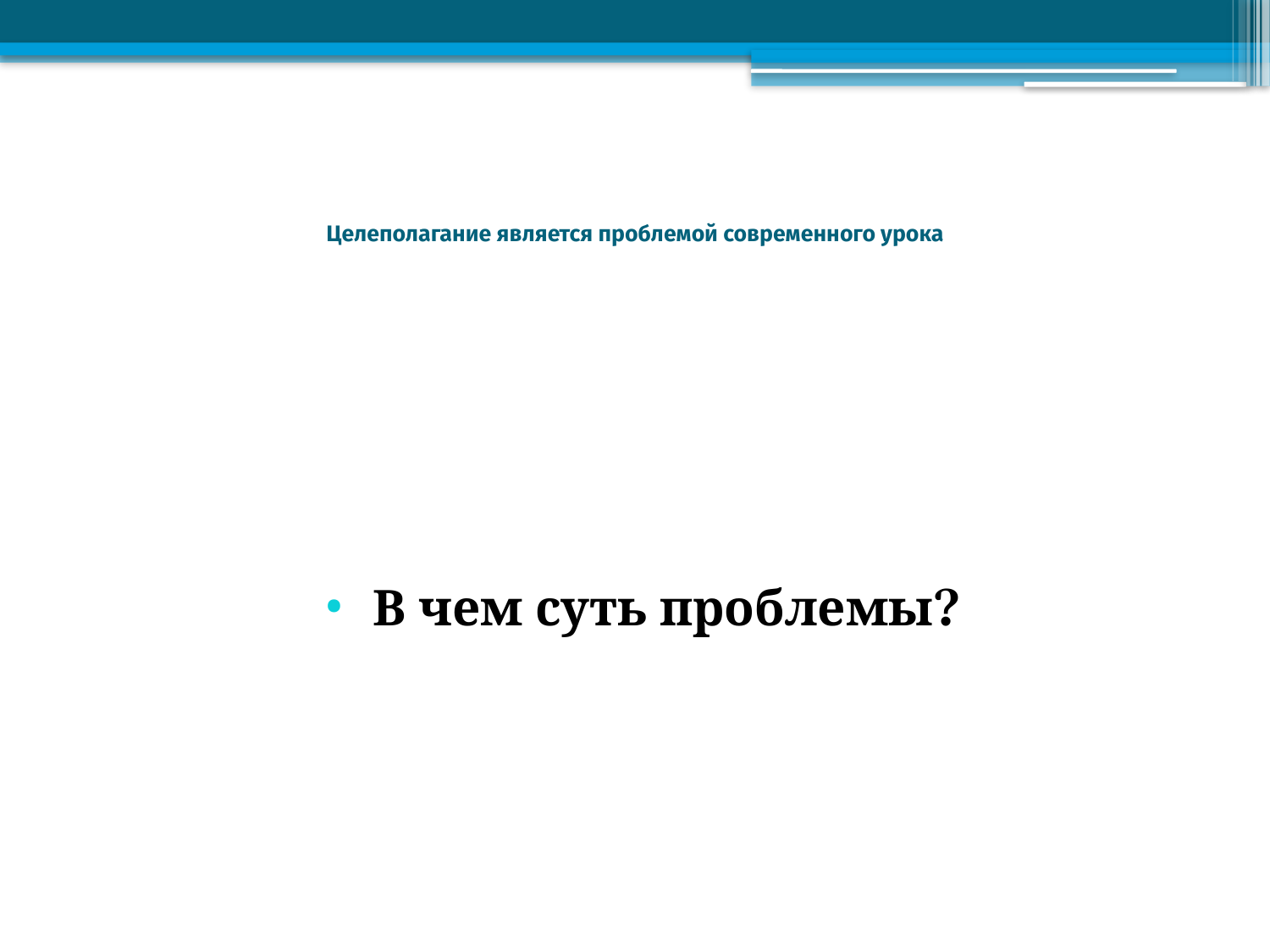

# Целеполагание является проблемой современного урока

 В чем суть проблемы?